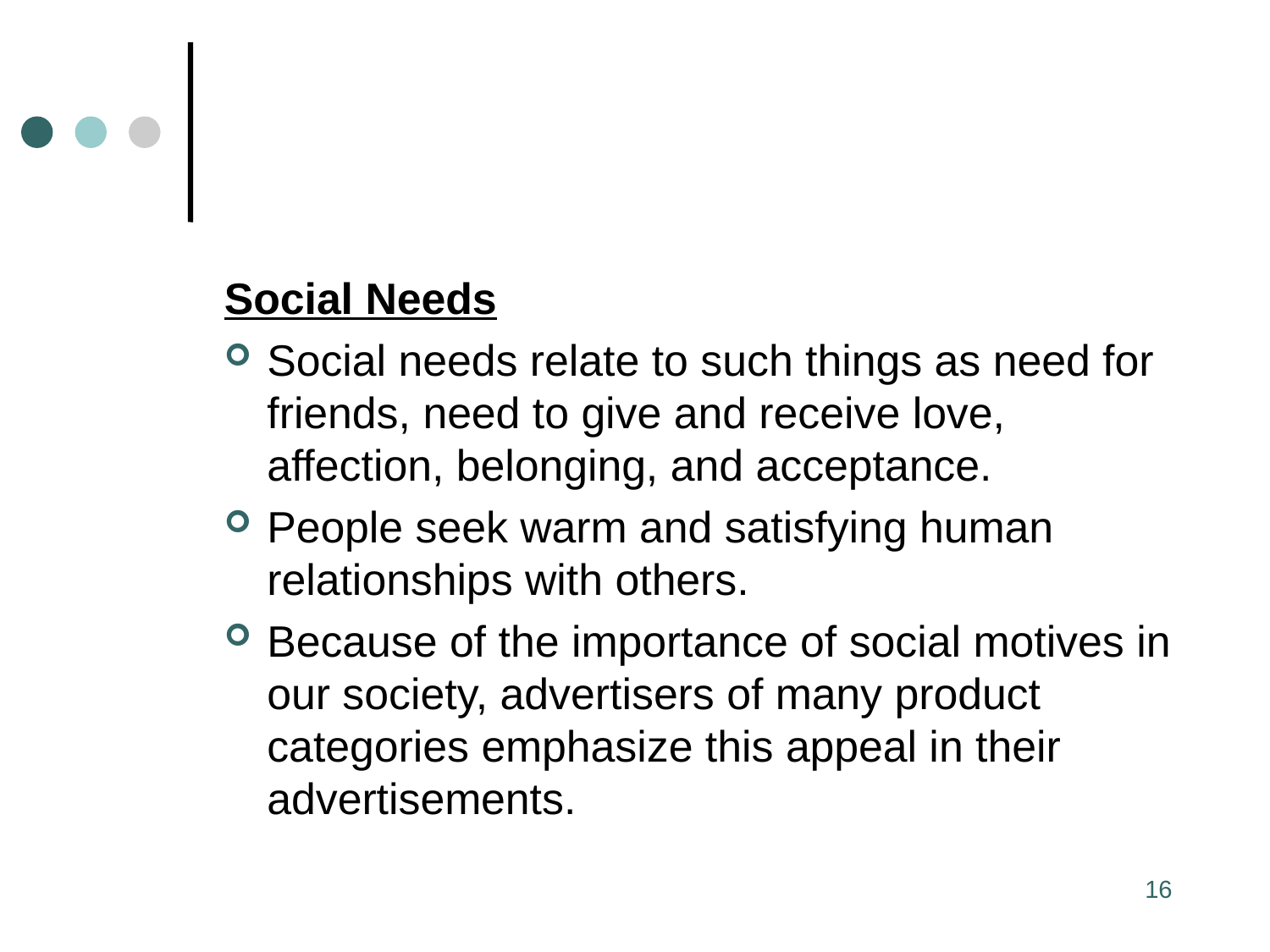

#
Social Needs
Social needs relate to such things as need for friends, need to give and receive love, affection, belonging, and acceptance.
People seek warm and satisfying human relationships with others.
Because of the importance of social motives in our society, advertisers of many product categories emphasize this appeal in their advertisements.

16